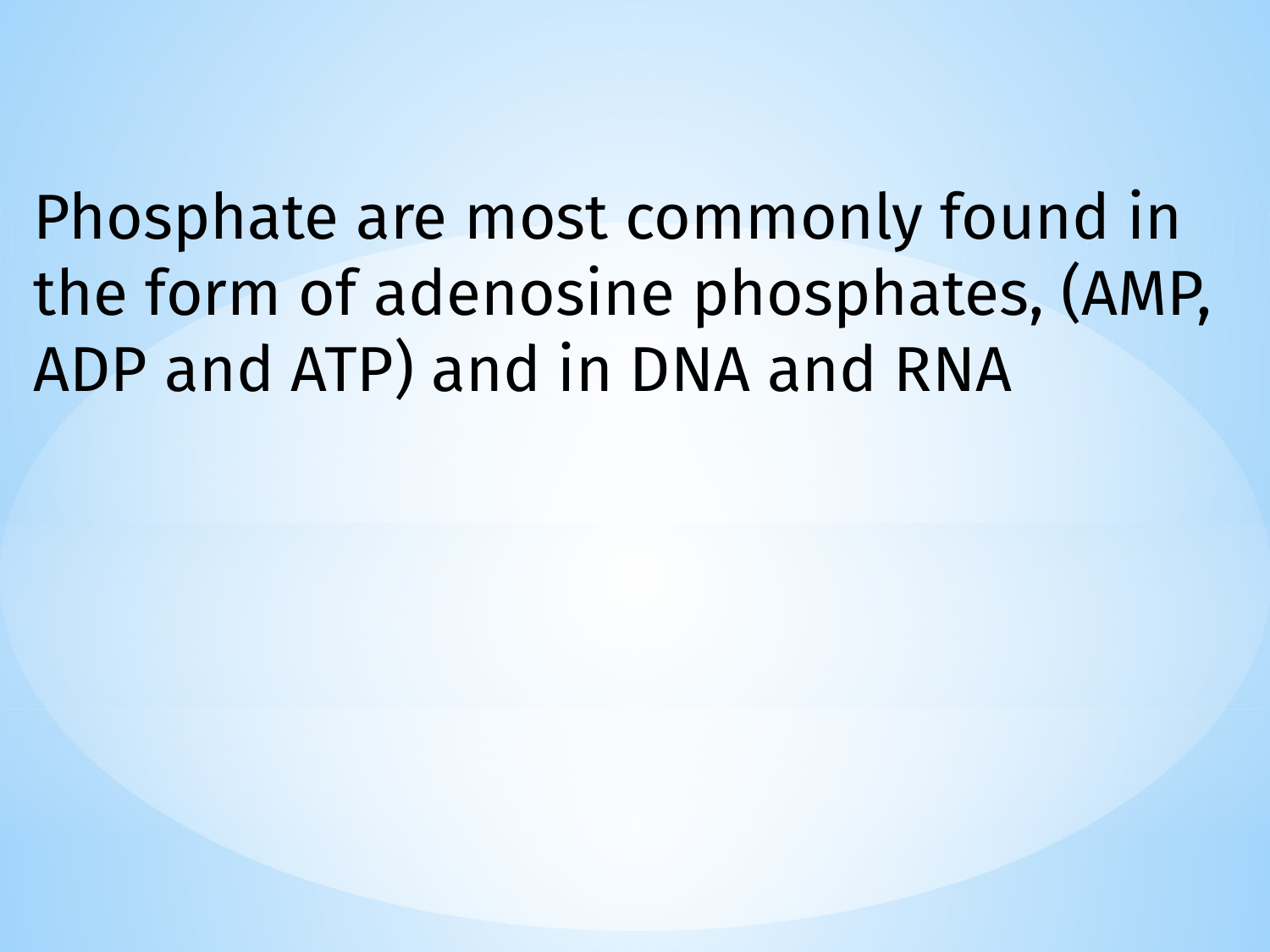

Phosphate are most commonly found in the form of adenosine phosphates, (AMP, ADP and ATP) and in DNA and RNA